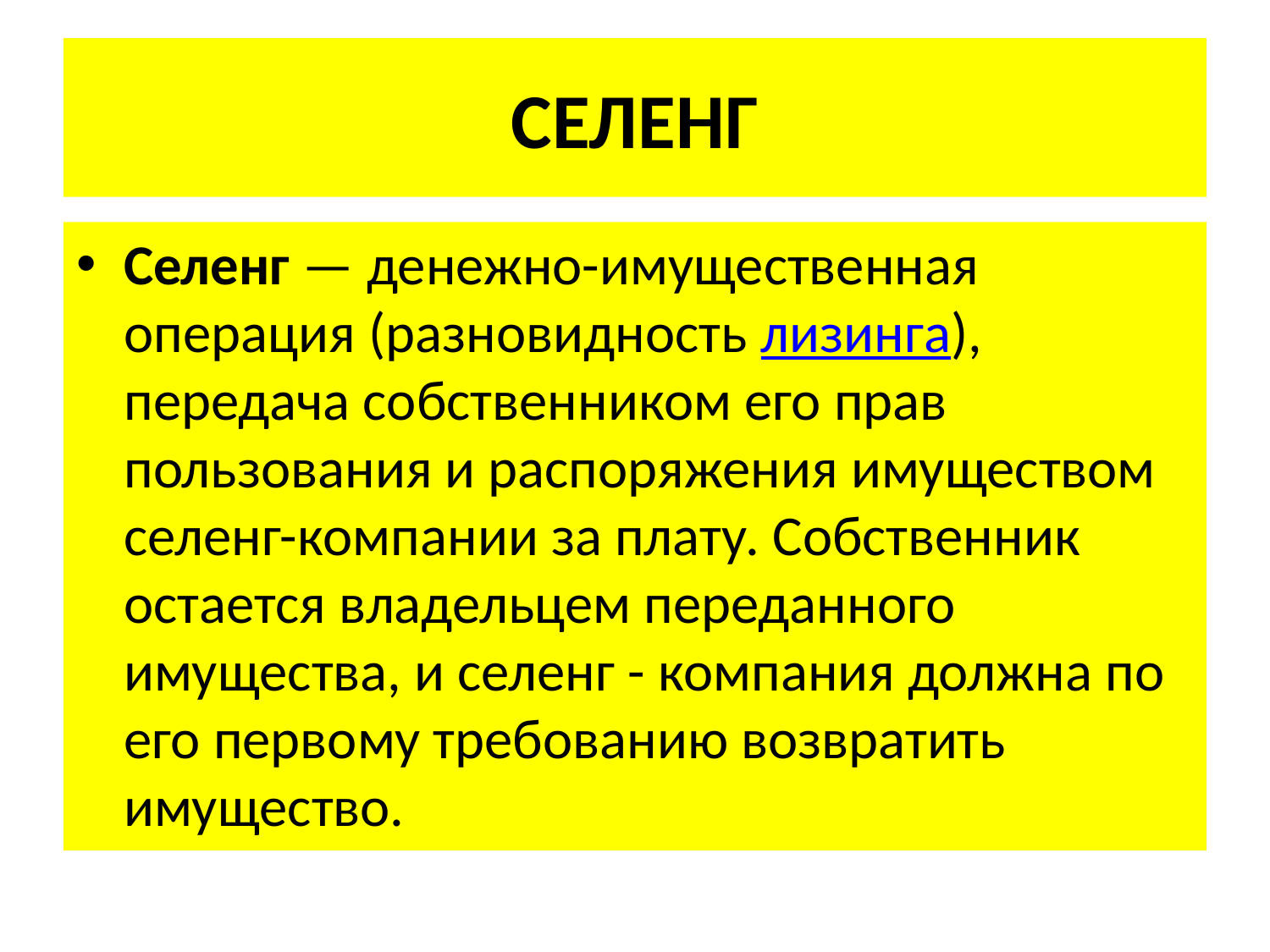

# СЕЛЕНГ
Селенг — денежно-имущественная операция (разновидность лизинга), передача собственником его прав пользования и распоряжения имуществом селенг-компании за плату. Собственник остается владельцем переданного имущества, и селенг - компания должна по его первому требованию возвратить имущество.